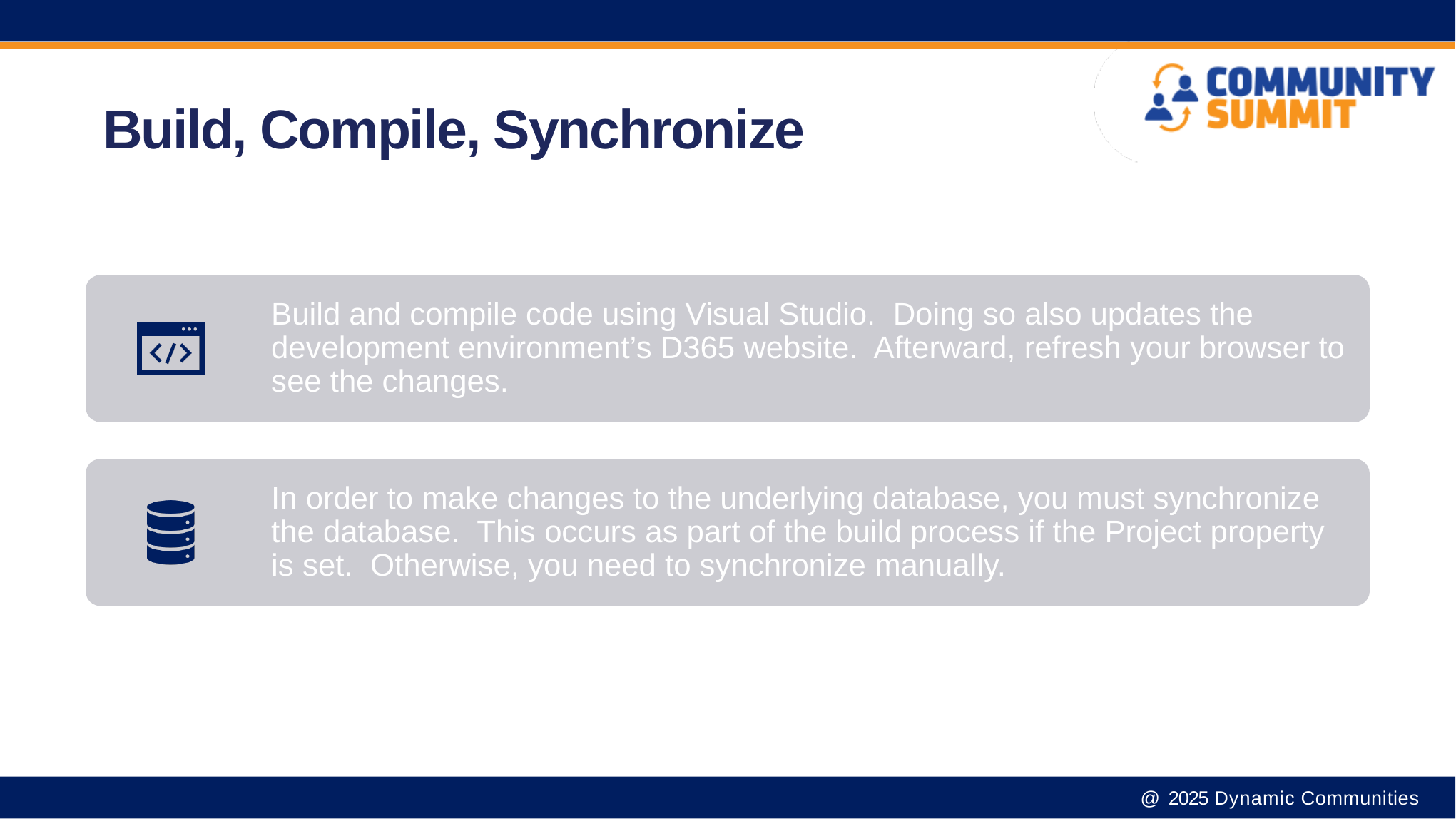

# Build, Compile, Synchronize
Build and compile code using Visual Studio.  Doing so also updates the development environment’s D365 website.  Afterward, refresh your browser to see the changes.
In order to make changes to the underlying database, you must synchronize the database.  This occurs as part of the build process if the Project property is set.  Otherwise, you need to synchronize manually.